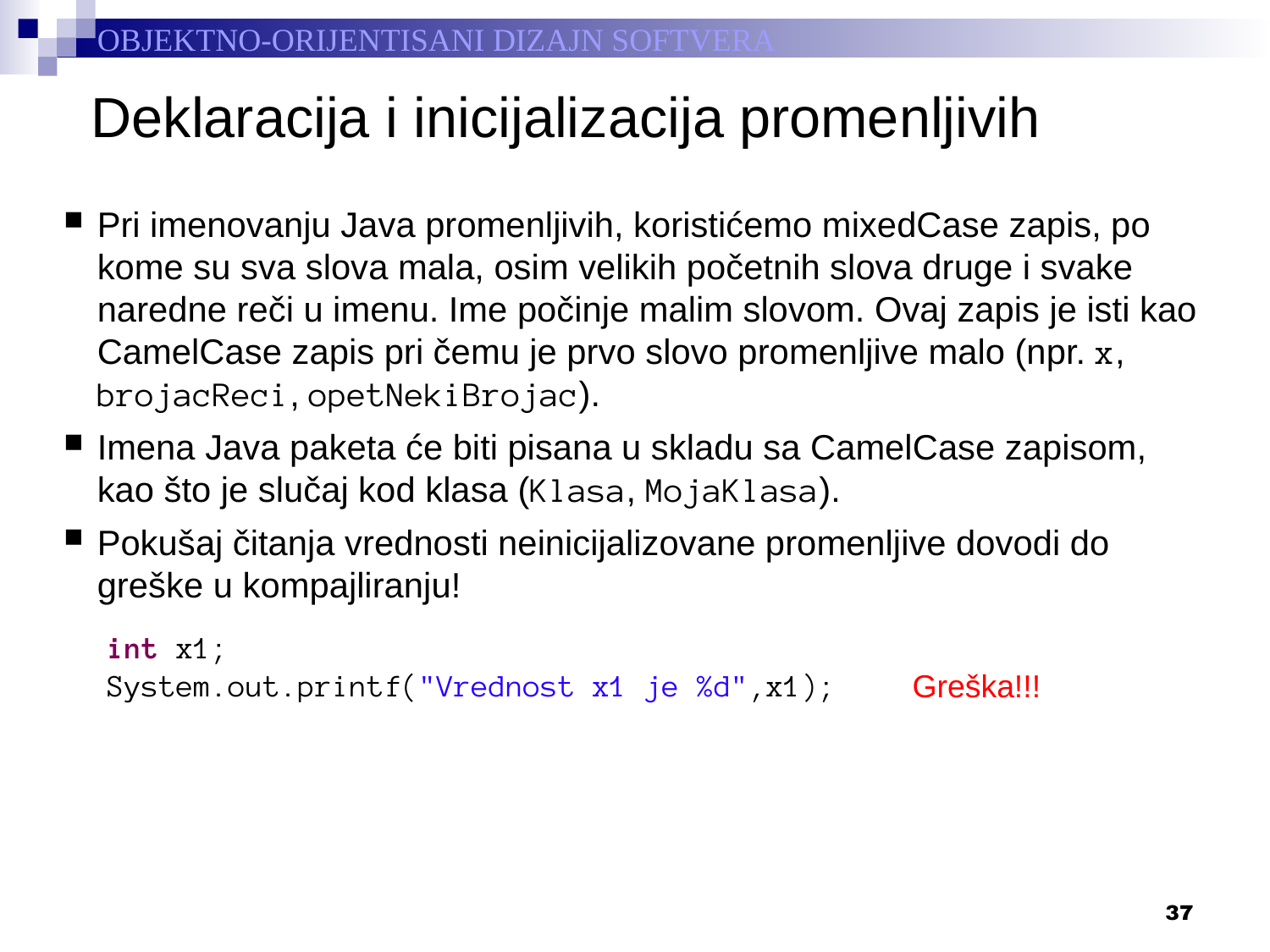

# Deklaracija i inicijalizacija promenljivih
Pri imenovanju Java promenljivih, koristićemo mixedCase zapis, po kome su sva slova mala, osim velikih početnih slova druge i svake naredne reči u imenu. Ime počinje malim slovom. Ovaj zapis je isti kao CamelCase zapis pri čemu je prvo slovo promenljive malo (npr. x, brojacReci, opetNekiBrojac).
Imena Java paketa će biti pisana u skladu sa CamelCase zapisom, kao što je slučaj kod klasa (Klasa, MojaKlasa).
Pokušaj čitanja vrednosti neinicijalizovane promenljive dovodi do greške u kompajliranju!
int x1;
System.out.printf("Vrednost x1 je %d",x1);
Greška!!!
37